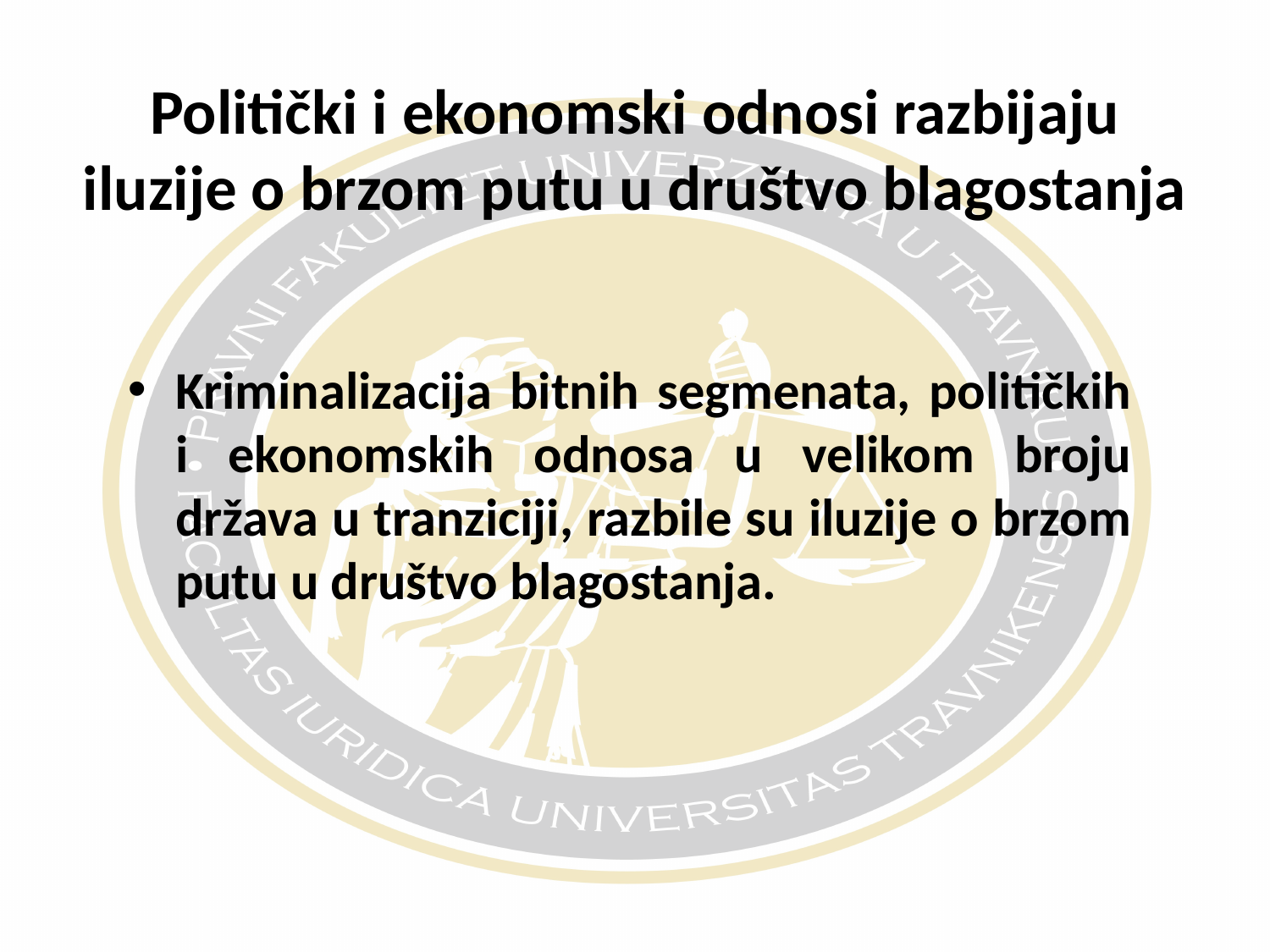

# Politički i ekonomski odnosi razbijaju iluzije o brzom putu u društvo blagostanja

Kriminalizacija bitnih segmenata, političkih i ekonomskih odnosa u velikom broju država u tranziciji, razbile su iluzije o brzom putu u društvo blagostanja.